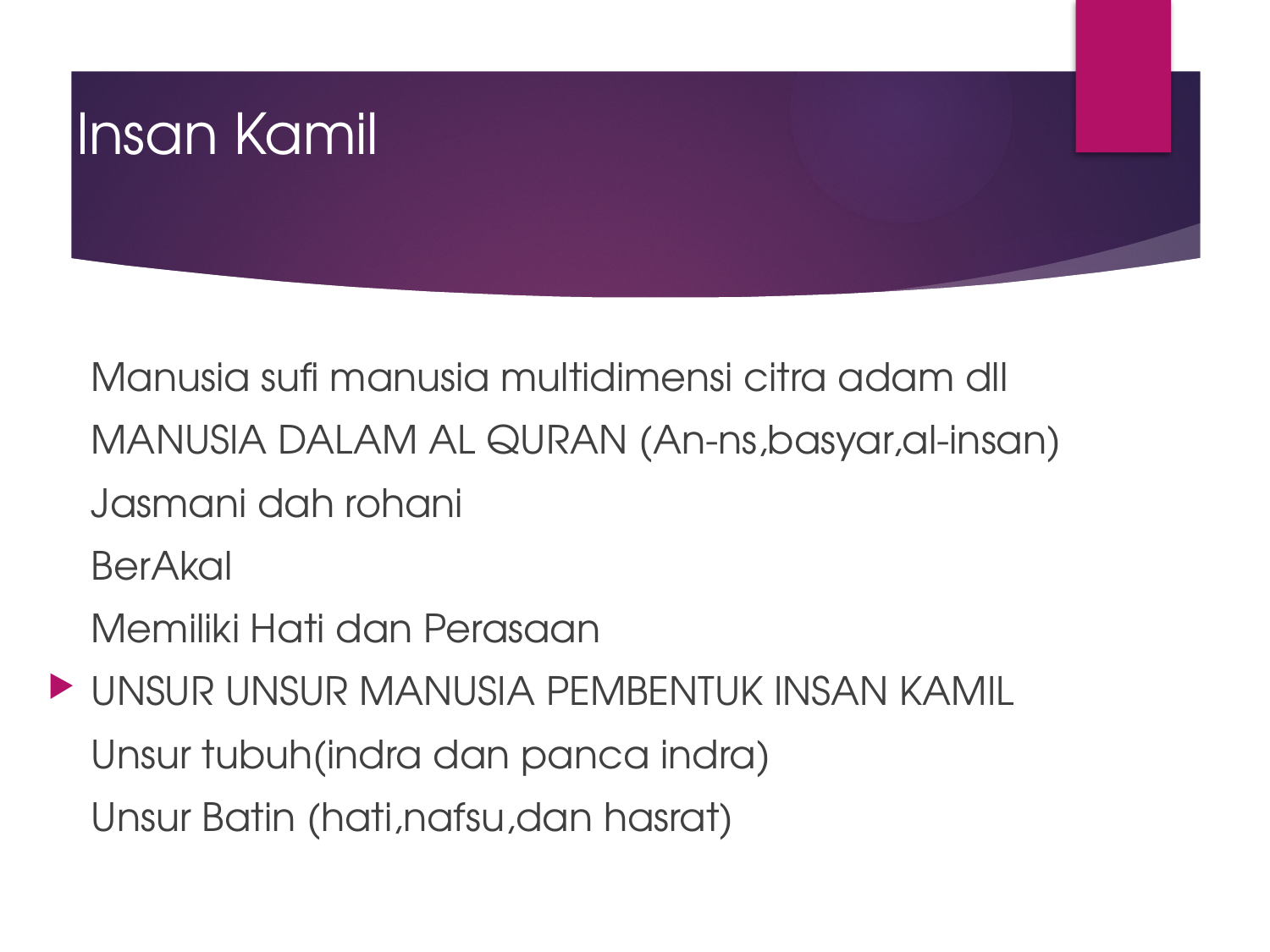

# Insan Kamil
	Manusia sufi manusia multidimensi citra adam dll
	MANUSIA DALAM AL QURAN (An-ns,basyar,al-insan)
		Jasmani dah rohani
		BerAkal
		Memiliki Hati dan Perasaan
UNSUR UNSUR MANUSIA PEMBENTUK INSAN KAMIL
	Unsur tubuh(indra dan panca indra)
	Unsur Batin (hati,nafsu,dan hasrat)